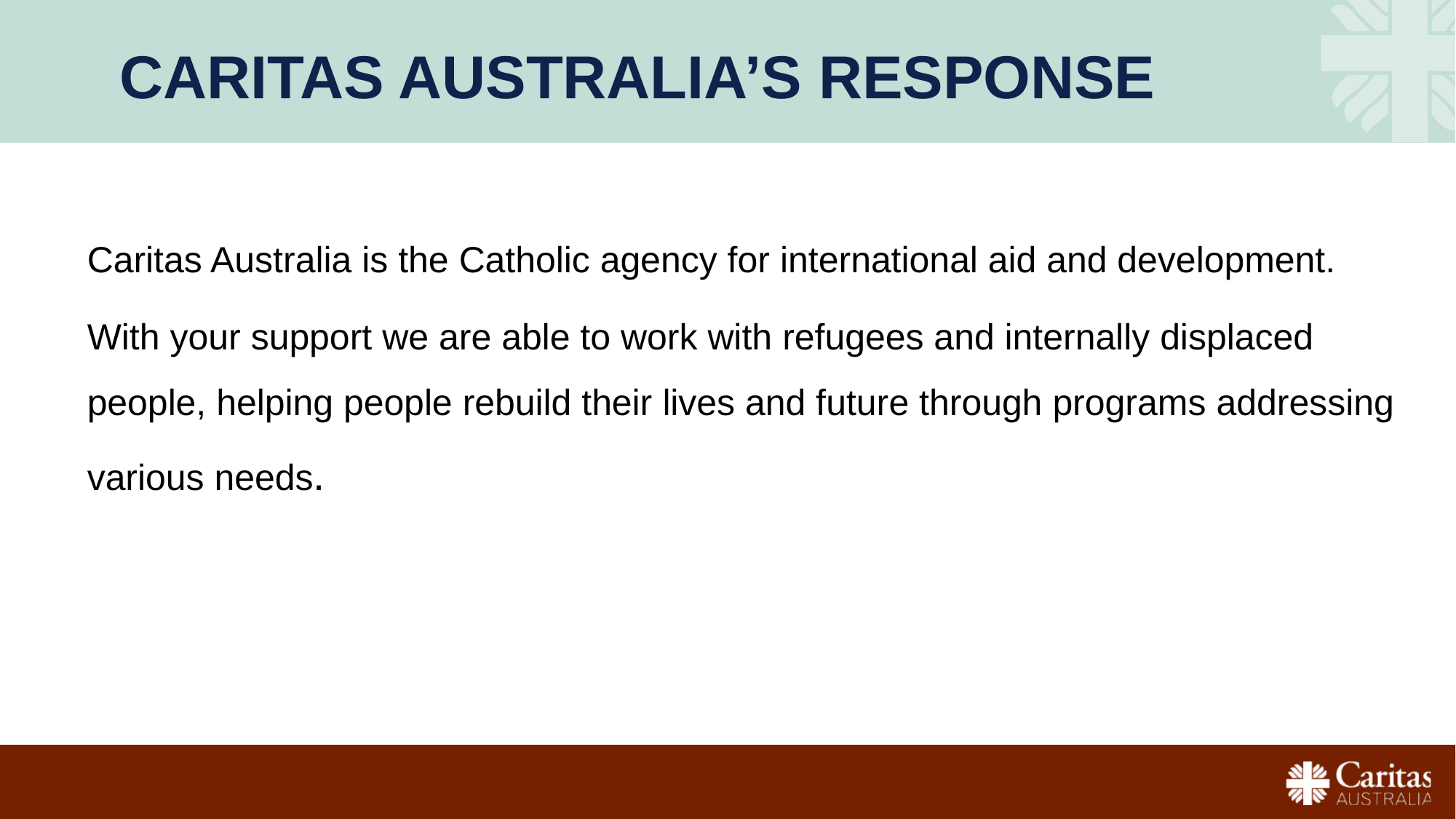

# Caritas Australia’s response

Caritas Australia is the Catholic agency for international aid and development.
With your support we are able to work with refugees and internally displaced people, helping people rebuild their lives and future through programs addressing various needs.